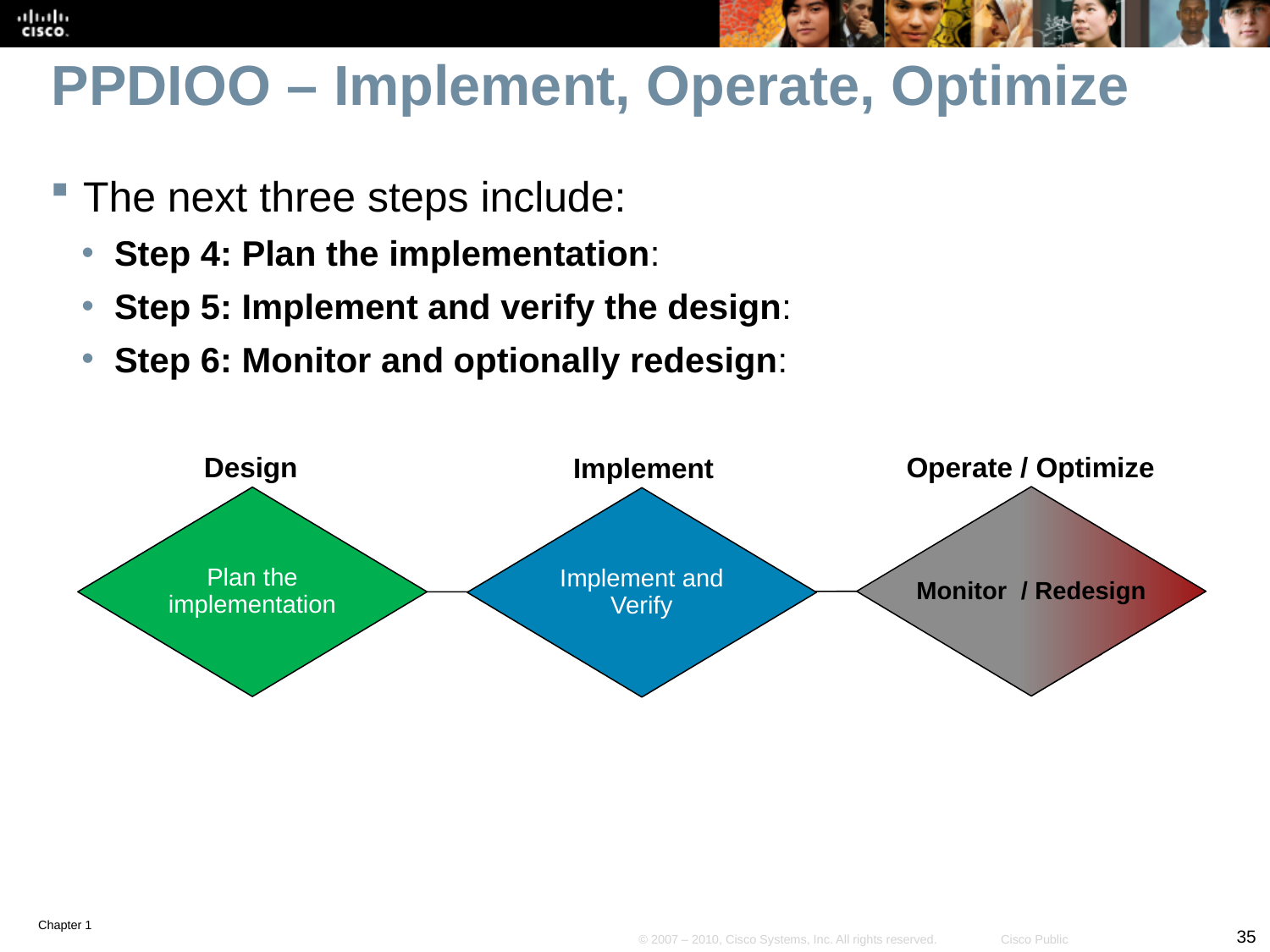

# PPDIOO – Implement, Operate, Optimize
The next three steps include:
Step 4: Plan the implementation:
Step 5: Implement and verify the design:
Step 6: Monitor and optionally redesign:

Operate / Optimize
Design
Implement
Monitor  / Redesign
Plan the implementation
Implement and Verify